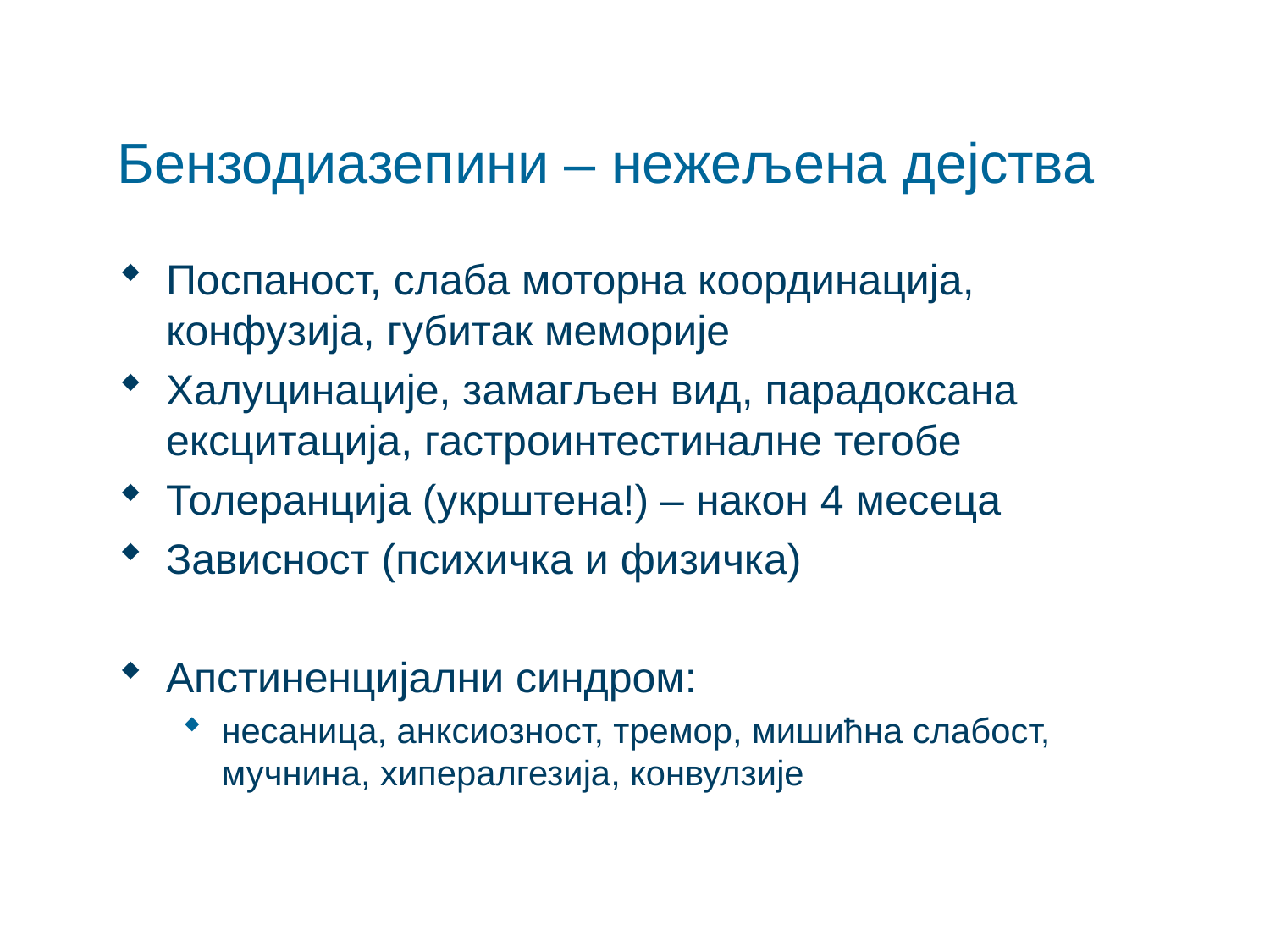

# Бензодиазепини – нежељена дејства
Поспаност, слаба моторна координација, конфузија, губитак меморије
Халуцинације, замагљен вид, парадоксана ексцитација, гастроинтестиналне тегобе
Толеранција (укрштена!) – након 4 месеца
Зависност (психичка и физичка)

Апстиненцијални синдром:
несаница, анксиозност, тремор, мишићна слабост, мучнина, хипералгезија, конвулзије